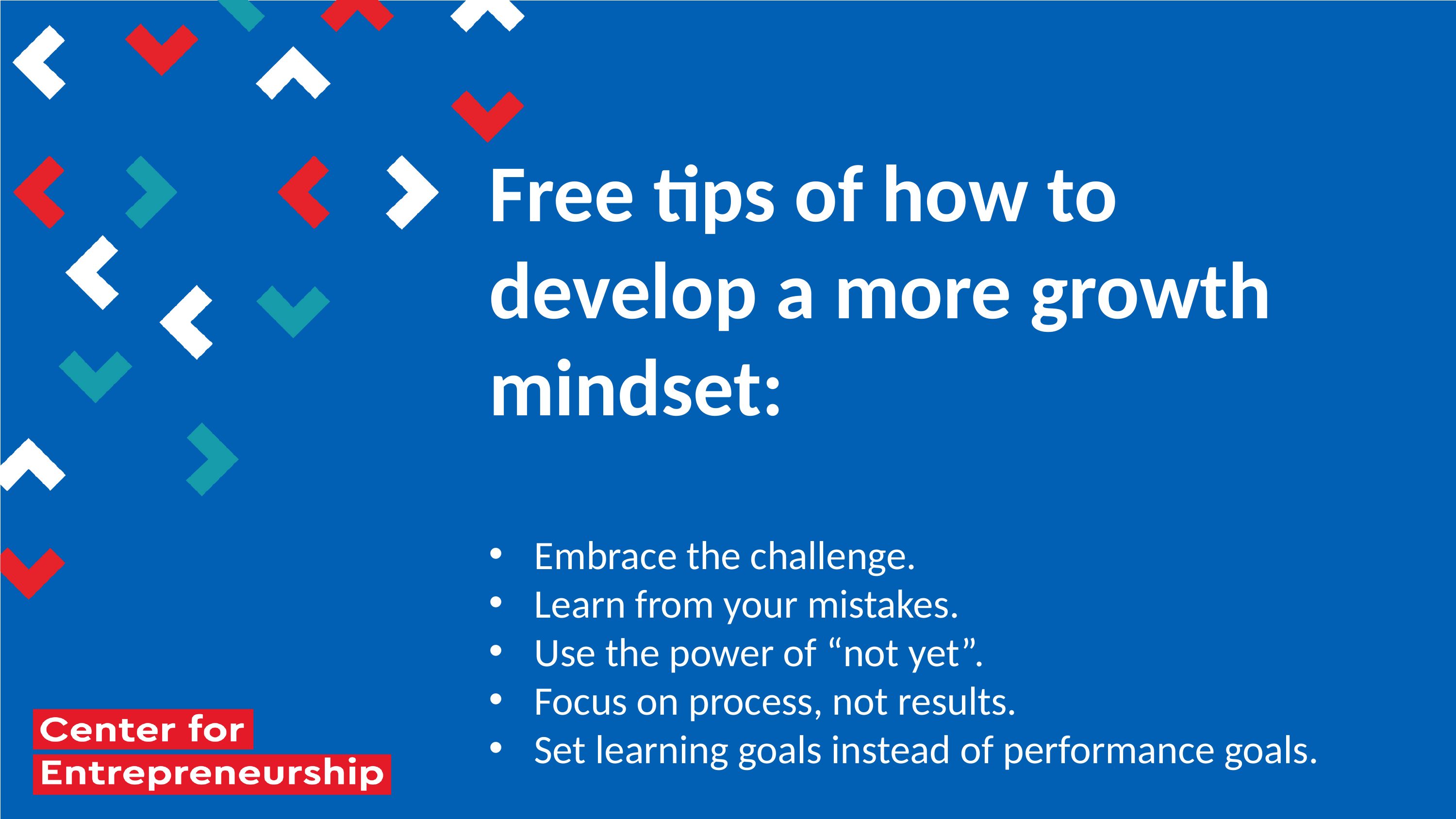

Free tips of how to develop a more growth mindset:

Embrace the challenge.
Learn from your mistakes.
Use the power of “not yet”.
Focus on process, not results.
Set learning goals instead of performance goals.